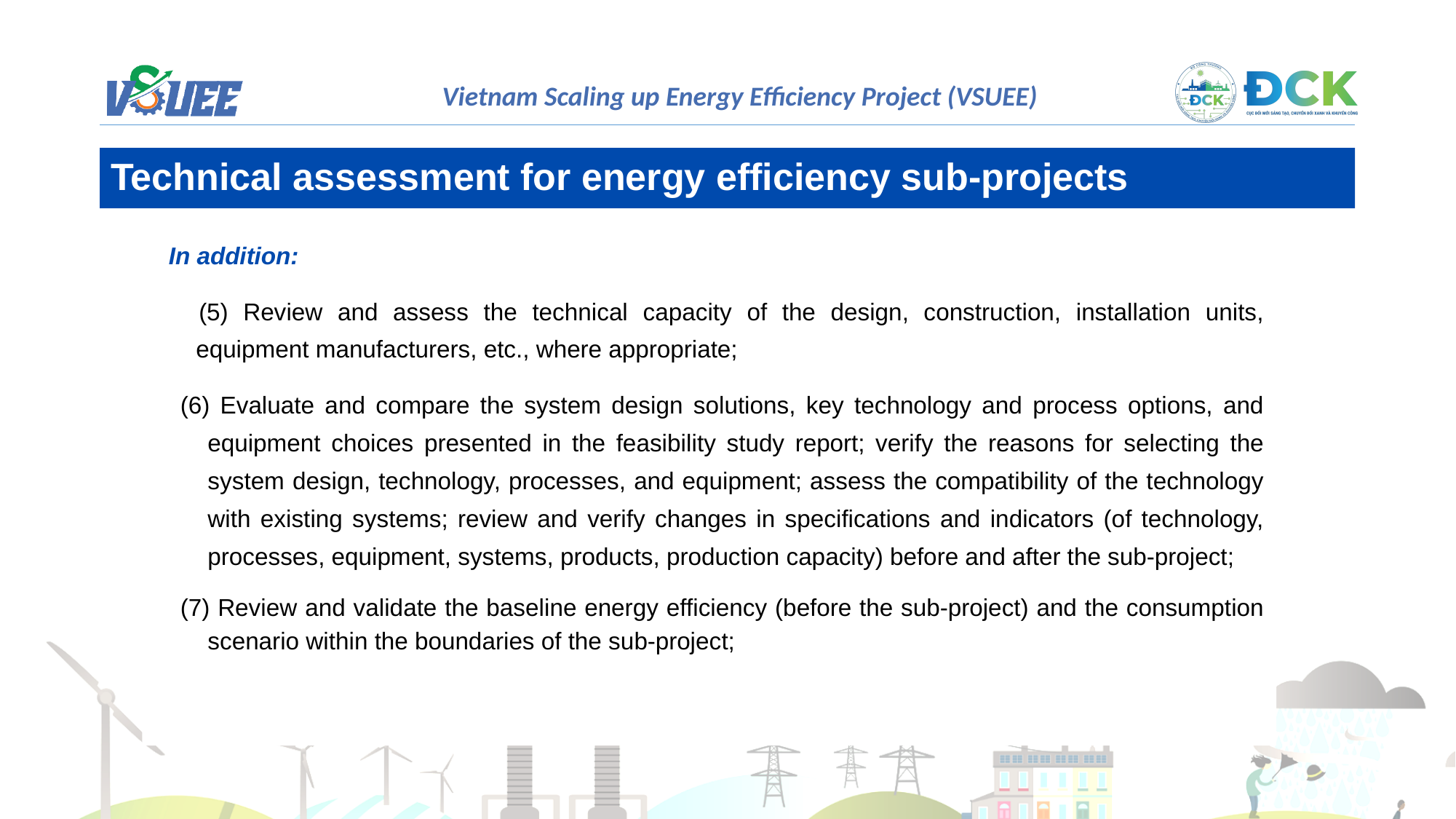

Technical assessment for energy efficiency sub-projects
In addition:
  (5) Review and assess the technical capacity of the design, construction, installation units, equipment manufacturers, etc., where appropriate;
(6) Evaluate and compare the system design solutions, key technology and process options, and equipment choices presented in the feasibility study report; verify the reasons for selecting the system design, technology, processes, and equipment; assess the compatibility of the technology with existing systems; review and verify changes in specifications and indicators (of technology, processes, equipment, systems, products, production capacity) before and after the sub-project;
(7) Review and validate the baseline energy efficiency (before the sub-project) and the consumption scenario within the boundaries of the sub-project;